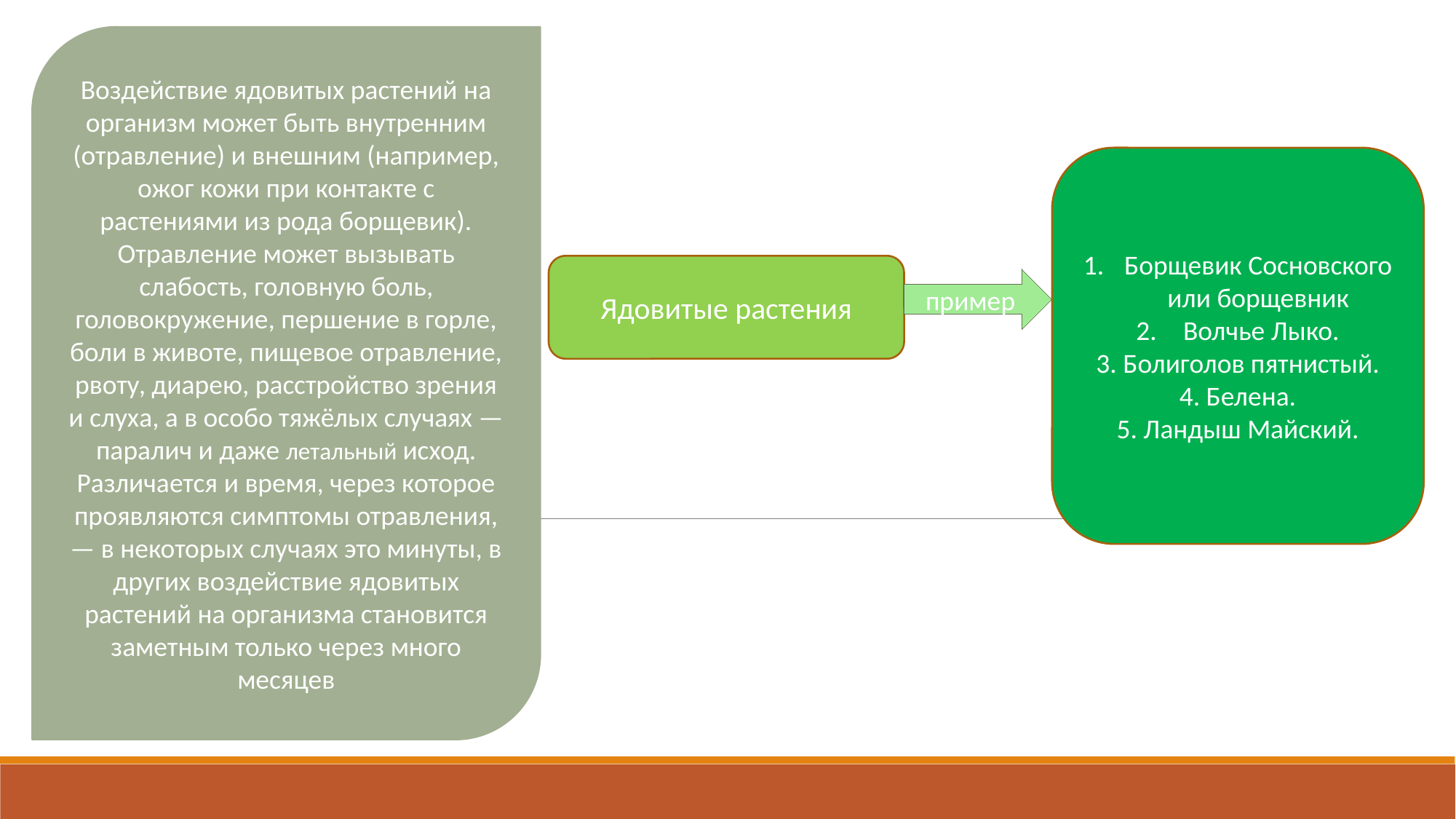

Воздействие ядовитых растений на организм может быть внутренним (отравление) и внешним (например, ожог кожи при контакте с растениями из рода борщевик). Отравление может вызывать слабость, головную боль, головокружение, першение в горле, боли в животе, пищевое отравление, рвоту, диарею, расстройство зрения и слуха, а в особо тяжёлых случаях — паралич и даже летальный исход. Различается и время, через которое проявляются симптомы отравления, — в некоторых случаях это минуты, в других воздействие ядовитых растений на организма становится заметным только через много месяцев
Борщевик Сосновского или борщевник
 Волчье Лыко.
3. Болиголов пятнистый.
4. Белена.
5. Ландыш Майский.
Ядовитые растения
пример